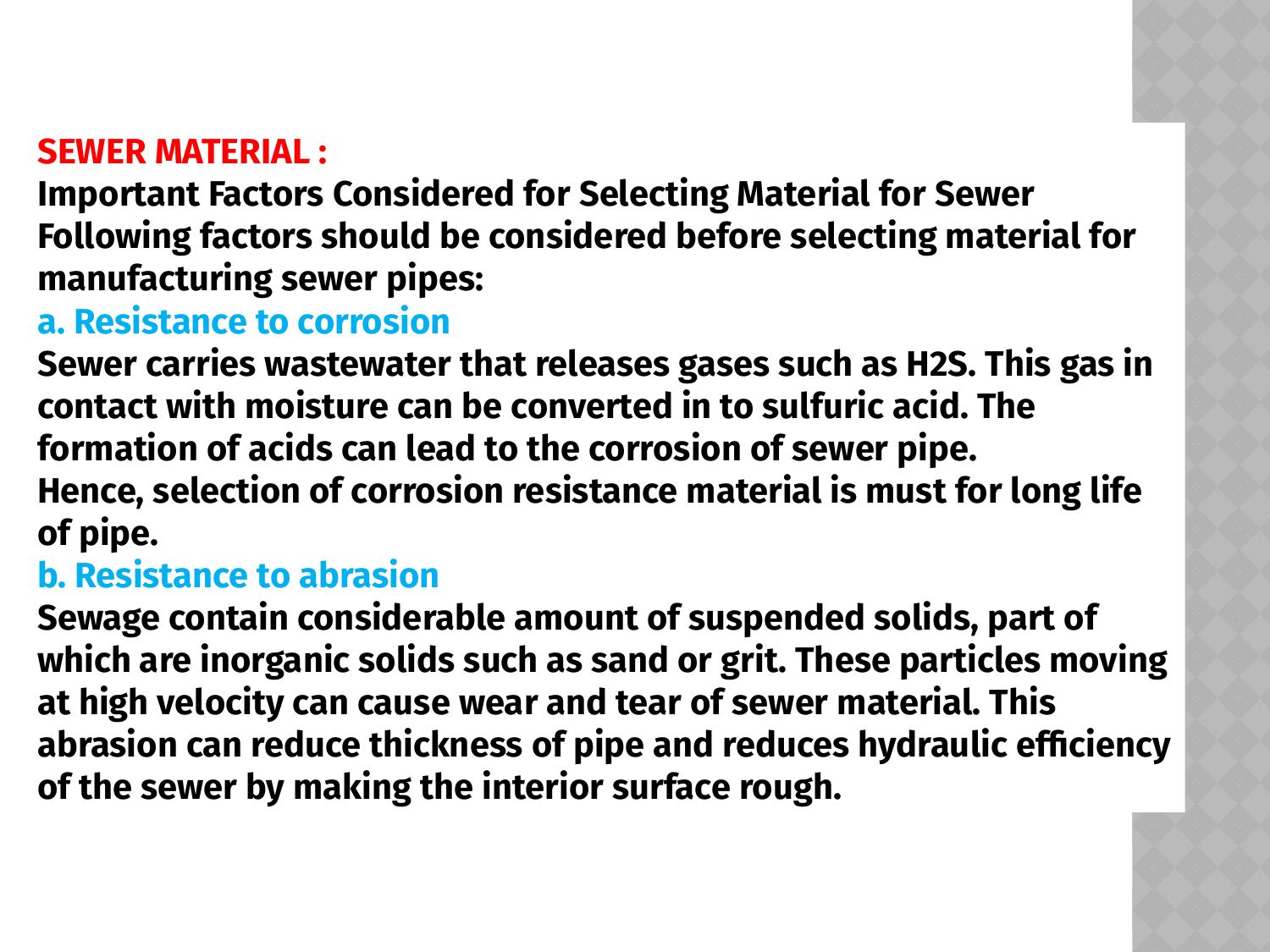

SEWER MATERIAL :
Important Factors Considered for Selecting Material for Sewer
Following factors should be considered before selecting material for manufacturing sewer pipes:
a. Resistance to corrosion
Sewer carries wastewater that releases gases such as H2S. This gas in contact with moisture can be converted in to sulfuric acid. The formation of acids can lead to the corrosion of sewer pipe.
Hence, selection of corrosion resistance material is must for long life of pipe.
b. Resistance to abrasion
Sewage contain considerable amount of suspended solids, part of which are inorganic solids such as sand or grit. These particles moving at high velocity can cause wear and tear of sewer material. This abrasion can reduce thickness of pipe and reduces hydraulic efficiency of the sewer by making the interior surface rough.